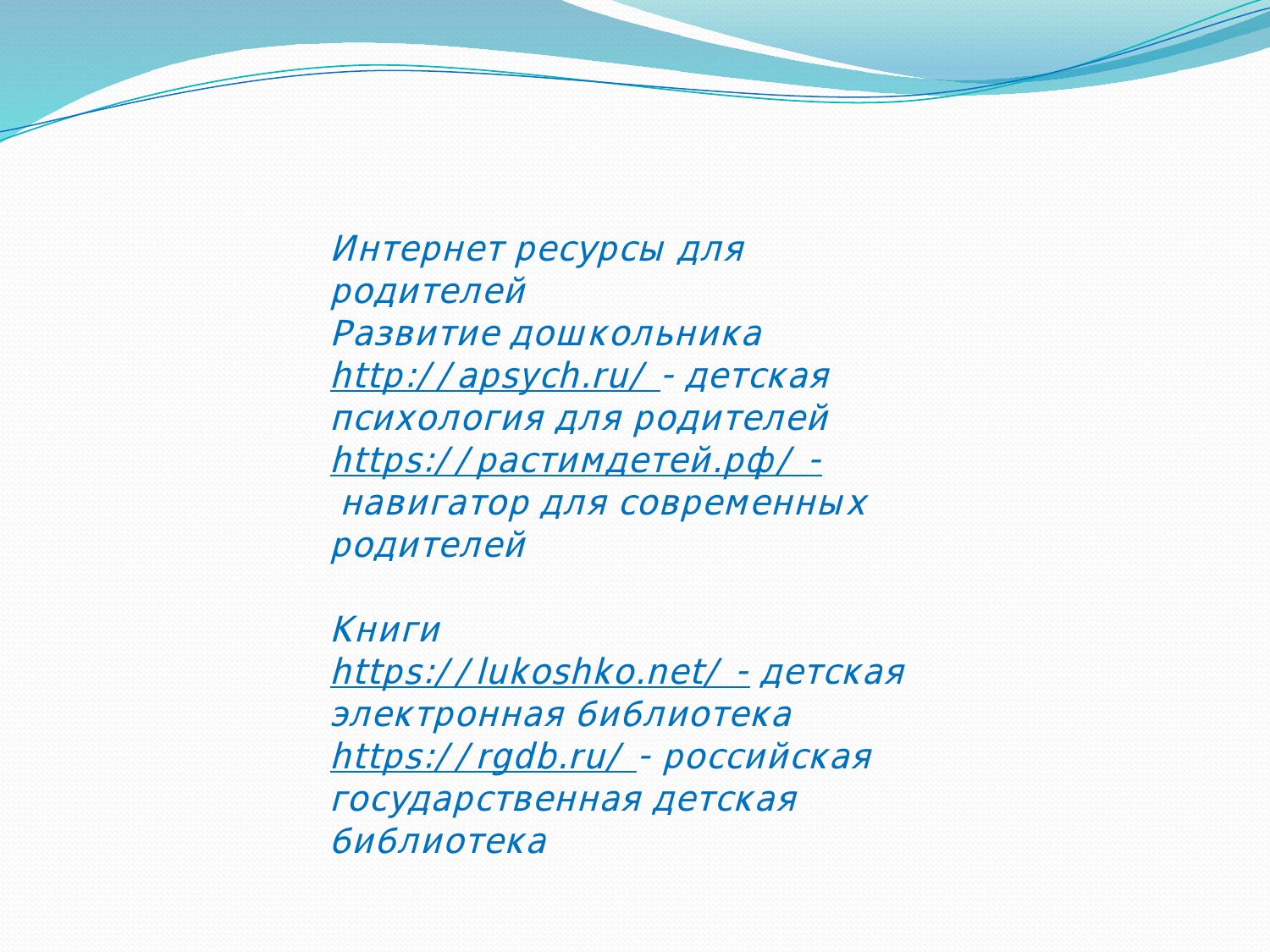

Интернет ресурсы для родителей
Развитие дошкольника
http://apsych.ru/ - детская психология для родителей
https://растимдетей.рф/ - навигатор для современных родителей
​
Книги
https://lukoshko.net/ - детская электронная библиотека
https://rgdb.ru/ - российская государственная детская библиотека
​